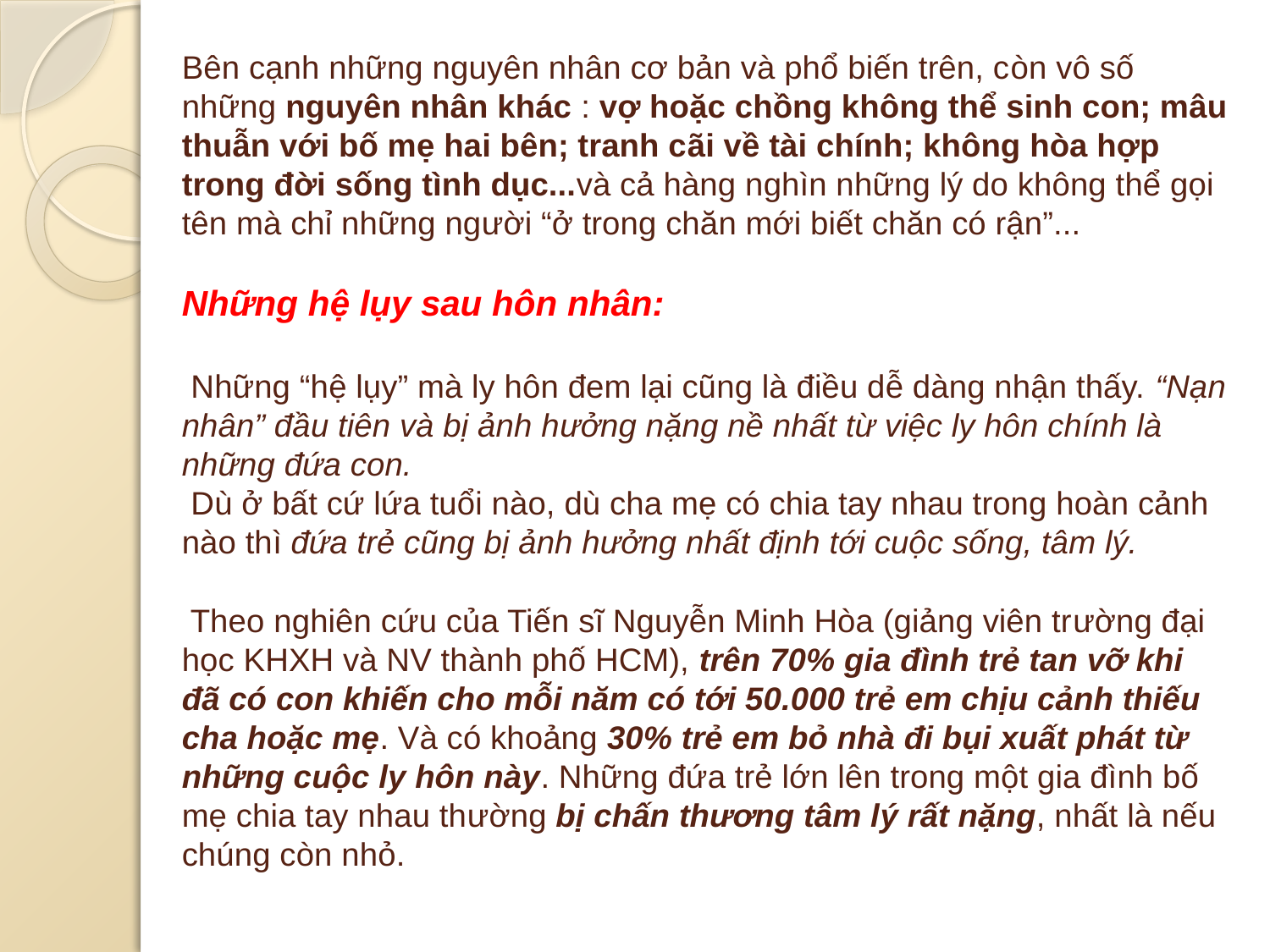

# Bên cạnh những nguyên nhân cơ bản và phổ biến trên, còn vô số những nguyên nhân khác : vợ hoặc chồng không thể sinh con; mâu thuẫn với bố mẹ hai bên; tranh cãi về tài chính; không hòa hợp trong đời sống tình dục...và cả hàng nghìn những lý do không thể gọi tên mà chỉ những người “ở trong chăn mới biết chăn có rận”... Những hệ lụy sau hôn nhân:   Những “hệ lụy” mà ly hôn đem lại cũng là điều dễ dàng nhận thấy. “Nạn nhân” đầu tiên và bị ảnh hưởng nặng nề nhất từ việc ly hôn chính là những đứa con. Dù ở bất cứ lứa tuổi nào, dù cha mẹ có chia tay nhau trong hoàn cảnh nào thì đứa trẻ cũng bị ảnh hưởng nhất định tới cuộc sống, tâm lý. Theo nghiên cứu của Tiến sĩ Nguyễn Minh Hòa (giảng viên trường đại học KHXH và NV thành phố HCM), trên 70% gia đình trẻ tan vỡ khi đã có con khiến cho mỗi năm có tới 50.000 trẻ em chịu cảnh thiếu cha hoặc mẹ. Và có khoảng 30% trẻ em bỏ nhà đi bụi xuất phát từ những cuộc ly hôn này. Những đứa trẻ lớn lên trong một gia đình bố mẹ chia tay nhau thường bị chấn thương tâm lý rất nặng, nhất là nếu chúng còn nhỏ.